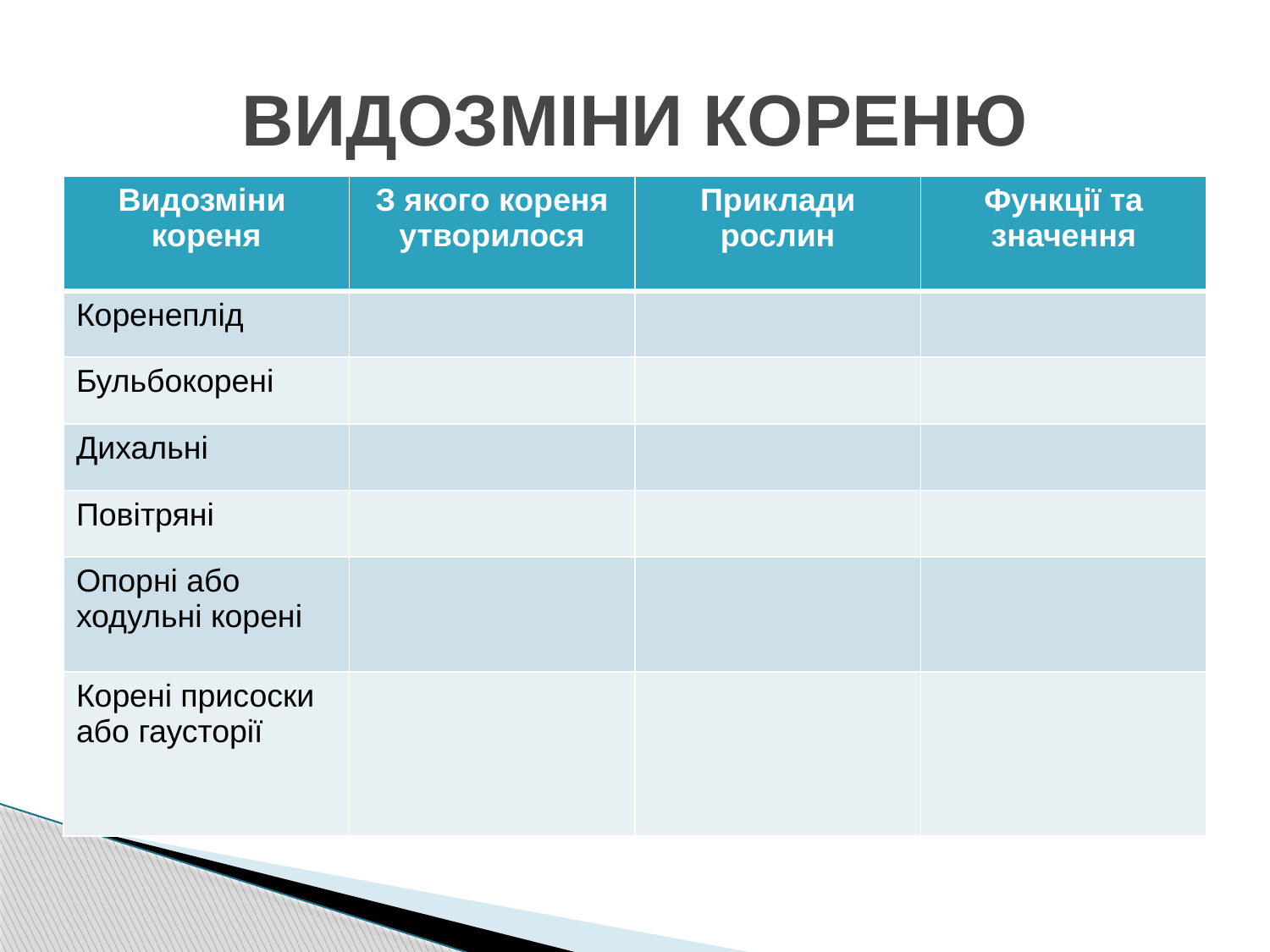

# ВИДОЗМІНИ КОРЕНЮ
| Видозміни кореня | З якого кореня утворилося | Приклади рослин | Функції та значення |
| --- | --- | --- | --- |
| Коренеплід |  |  |  |
| Бульбокорені |  |  |  |
| Дихальні |  |  |  |
| Повітряні |  |  |  |
| Опорні або ходульні корені |  |  |  |
| Корені присоски або гаусторії |  |  |  |